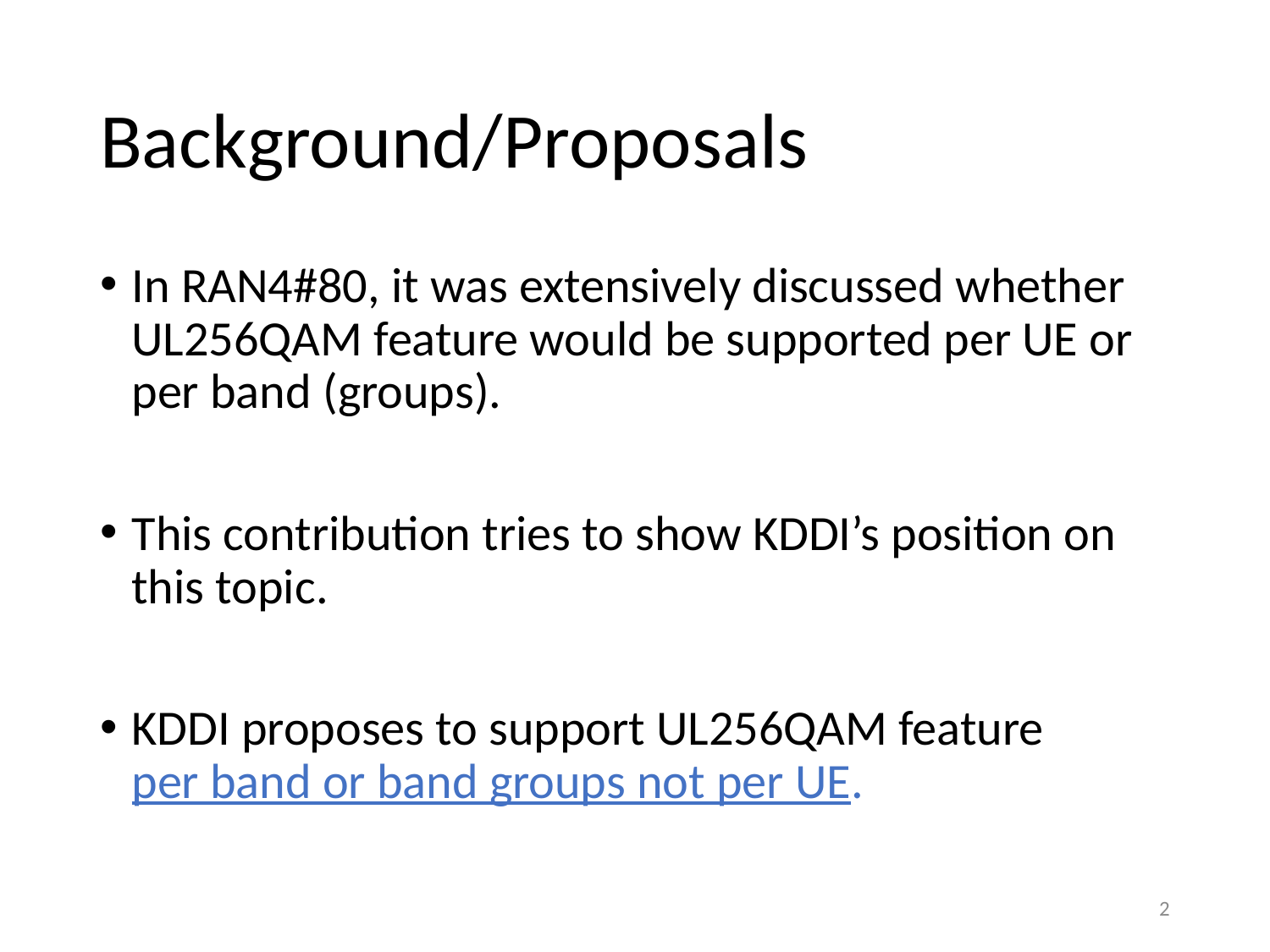

# Background/Proposals
In RAN4#80, it was extensively discussed whether UL256QAM feature would be supported per UE or per band (groups).

This contribution tries to show KDDI’s position on this topic.

KDDI proposes to support UL256QAM feature
per band or band groups not per UE.
2